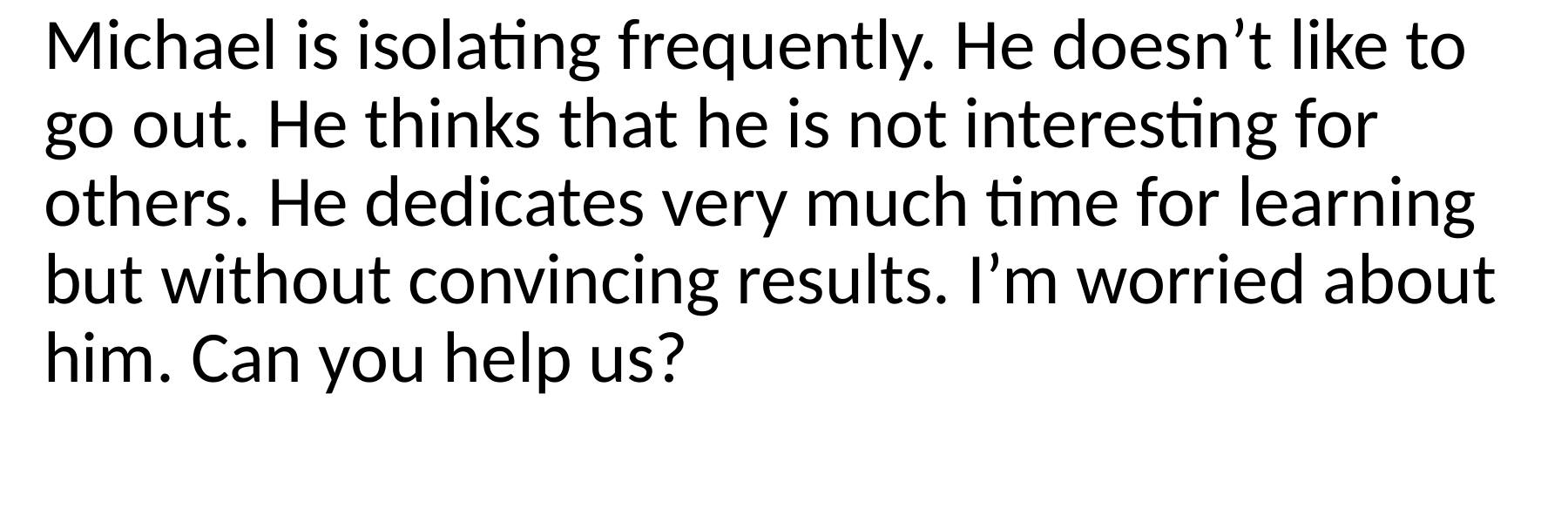

Michael is isolating frequently. He doesn’t like to go out. He thinks that he is not interesting for others. He dedicates very much time for learning but without convincing results. I’m worried about him. Can you help us?